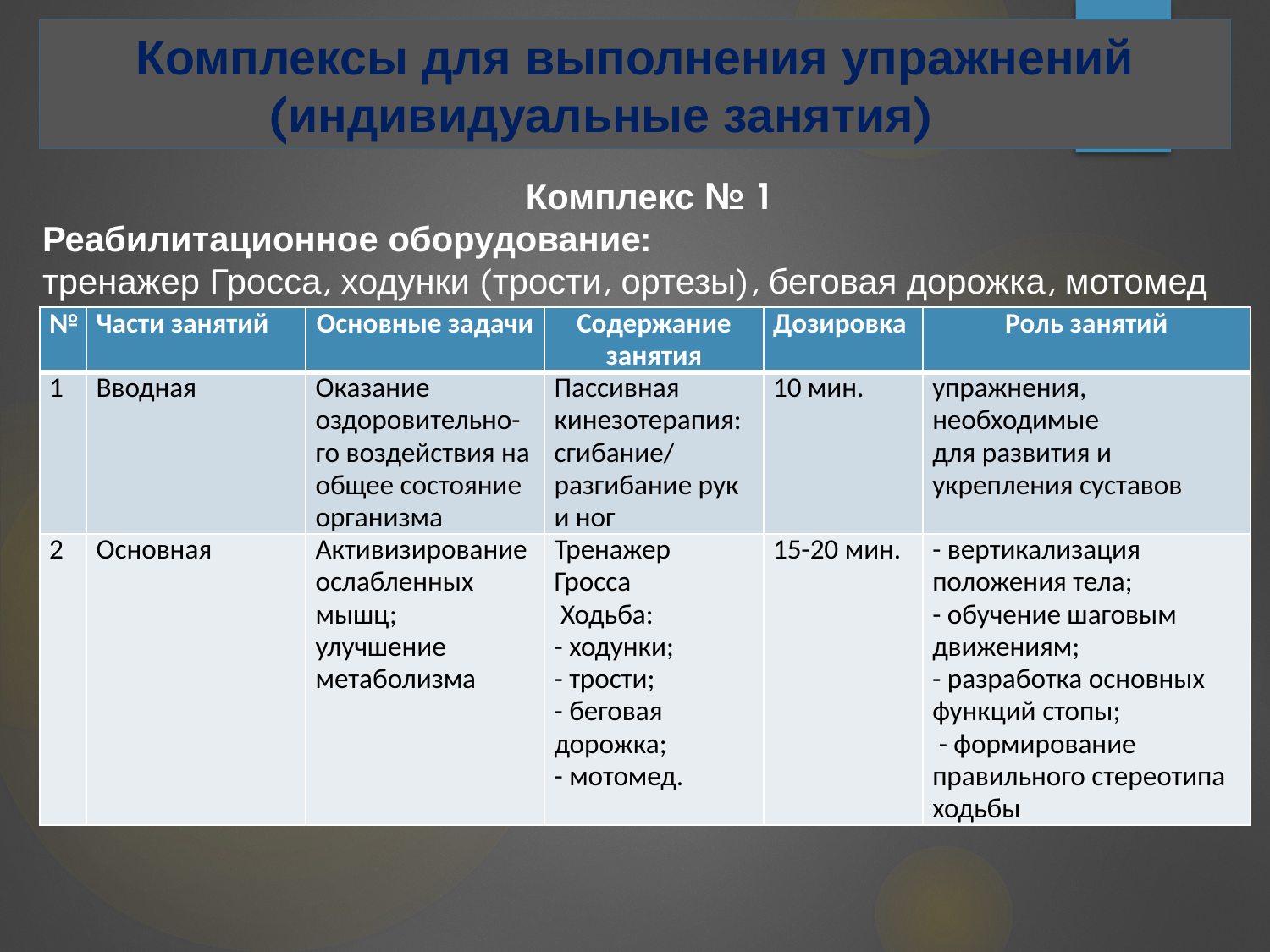

Комплексы для выполнения упражнений (индивидуальные занятия)

Комплекс № 1
Реабилитационное оборудование:
тренажер Гросса, ходунки (трости, ортезы), беговая дорожка, мотомед
| № | Части занятий | Основные задачи | Содержание занятия | Дозировка | Роль занятий |
| --- | --- | --- | --- | --- | --- |
| 1 | Вводная | Оказание оздоровительно-го воздействия на общее состояние организма | Пассивная кинезотерапия: сгибание/ разгибание рук и ног | 10 мин. | упражнения, необходимые для развития и укрепления суставов |
| 2 | Основная | Активизирование ослабленных мышц; улучшение метаболизма | Тренажер Гросса Ходьба: - ходунки; - трости; - беговая дорожка; - мотомед. | 15-20 мин. | - вертикализация положения тела; - обучение шаговым движениям; - разработка основных функций стопы; - формирование правильного стереотипа ходьбы |